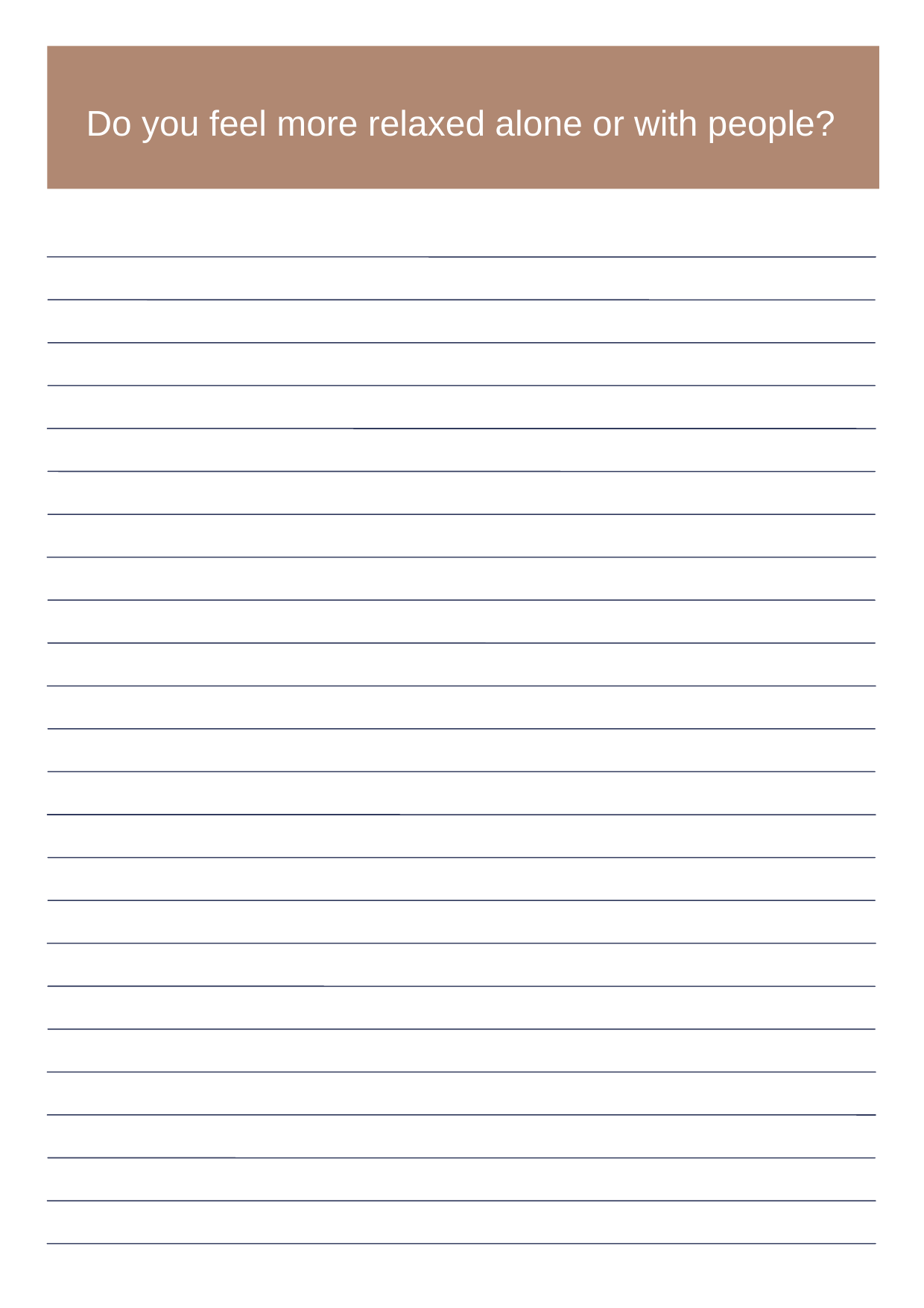

Do you feel more relaxed alone or with people?